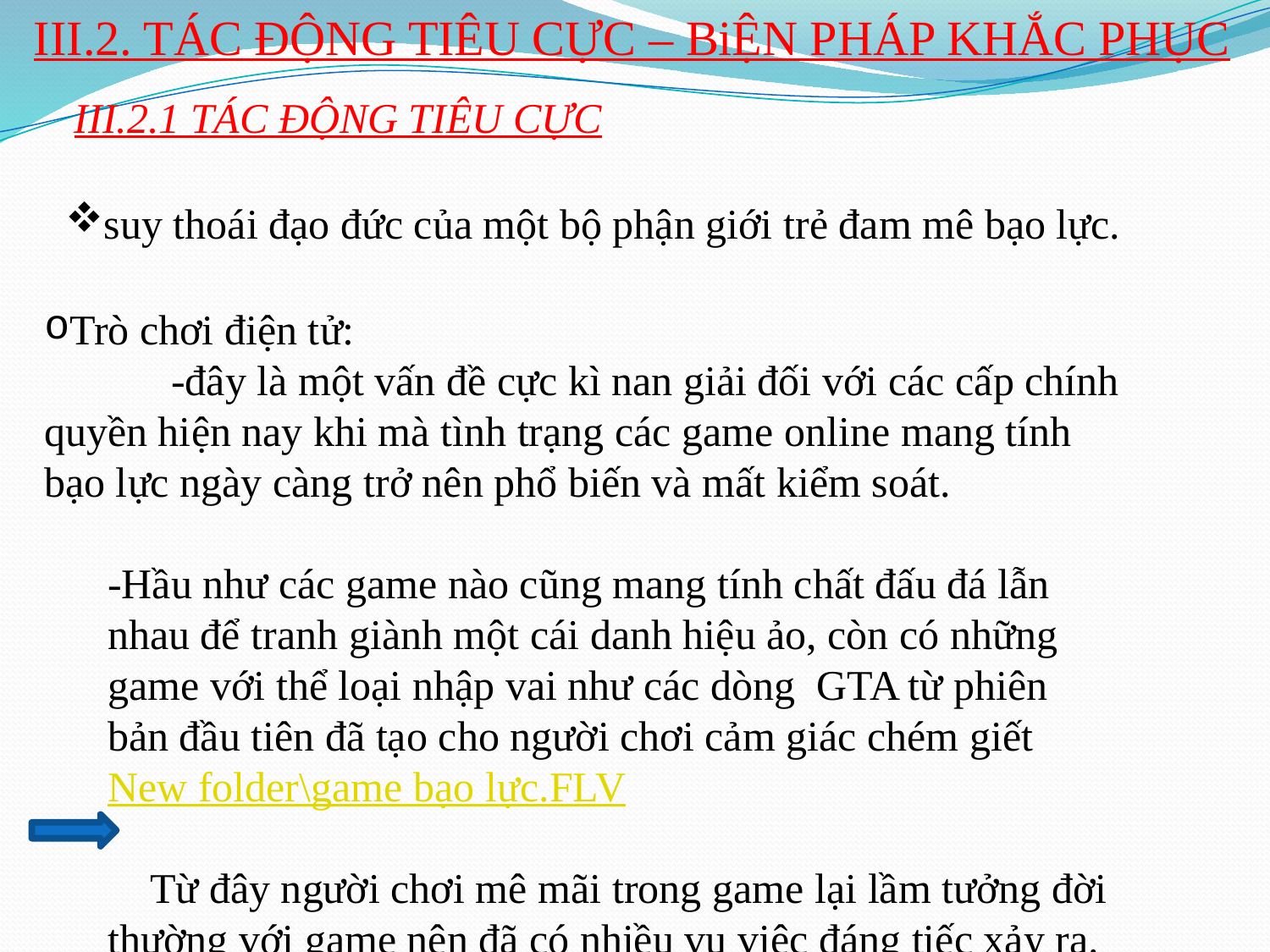

III.2. TÁC ĐỘNG TIÊU CỰC – BiỆN PHÁP KHẮC PHỤC
III.2.1 TÁC ĐỘNG TIÊU CỰC
suy thoái đạo đức của một bộ phận giới trẻ đam mê bạo lực.

Trò chơi điện tử:
	-đây là một vấn đề cực kì nan giải đối với các cấp chính quyền hiện nay khi mà tình trạng các game online mang tính bạo lực ngày càng trở nên phổ biến và mất kiểm soát.

-Hầu như các game nào cũng mang tính chất đấu đá lẫn nhau để tranh giành một cái danh hiệu ảo, còn có những game với thể loại nhập vai như các dòng  GTA từ phiên bản đầu tiên đã tạo cho người chơi cảm giác chém giết
New folder\game bạo lực.FLV

    Từ đây người chơi mê mãi trong game lại lầm tưởng đời thường với game nên đã có nhiều vụ việc đáng tiếc xảy ra.